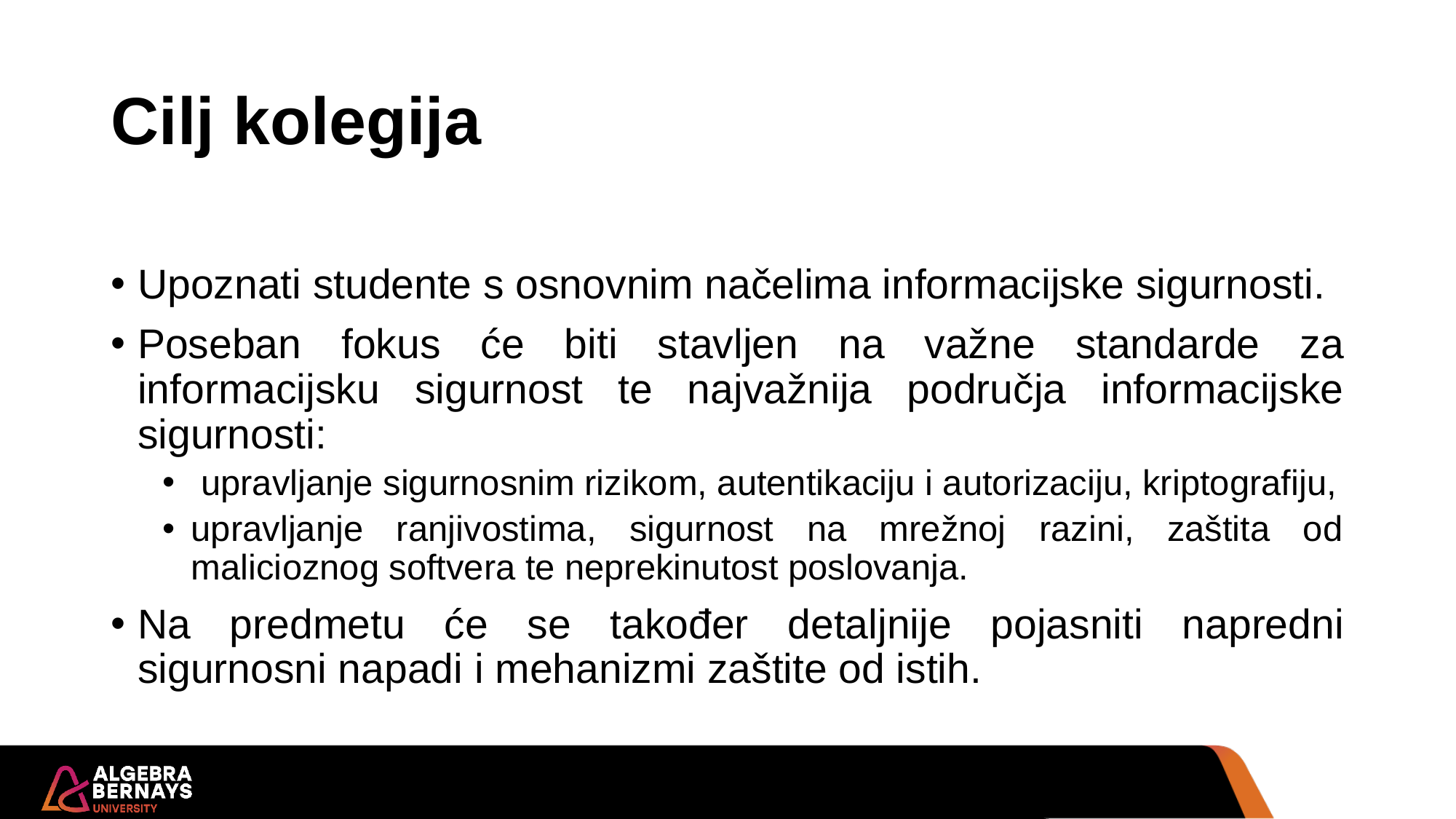

# Cilj kolegija
Upoznati studente s osnovnim načelima informacijske sigurnosti.
Poseban fokus će biti stavljen na važne standarde za informacijsku sigurnost te najvažnija područja informacijske sigurnosti:
 upravljanje sigurnosnim rizikom, autentikaciju i autorizaciju, kriptografiju,
upravljanje ranjivostima, sigurnost na mrežnoj razini, zaštita od malicioznog softvera te neprekinutost poslovanja.
Na predmetu će se također detaljnije pojasniti napredni sigurnosni napadi i mehanizmi zaštite od istih.